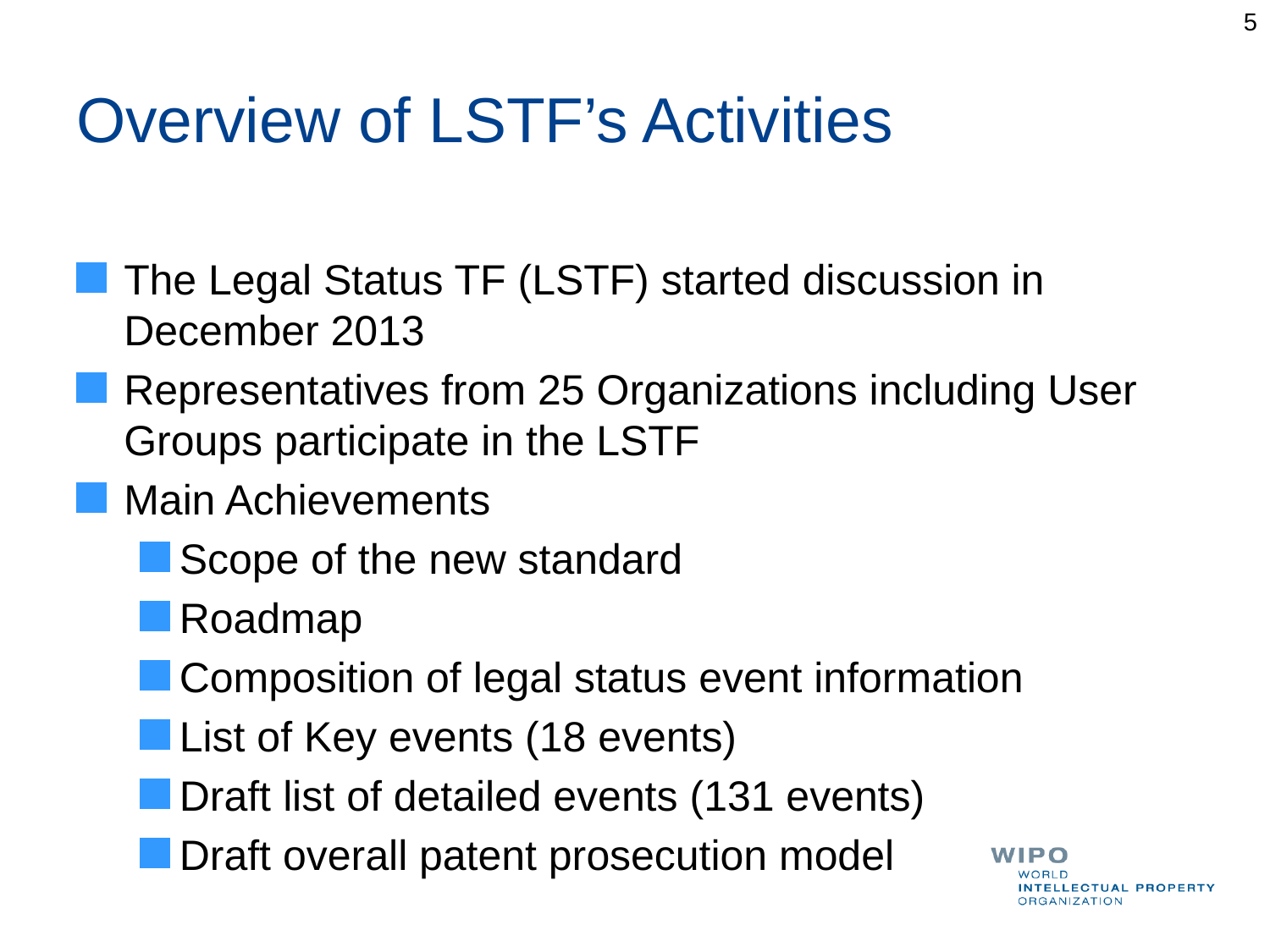

5
# Overview of LSTF’s Activities
The Legal Status TF (LSTF) started discussion in December 2013
Representatives from 25 Organizations including User Groups participate in the LSTF
Main Achievements
Scope of the new standard
Roadmap
Composition of legal status event information
List of Key events (18 events)
Draft list of detailed events (131 events)
Draft overall patent prosecution model